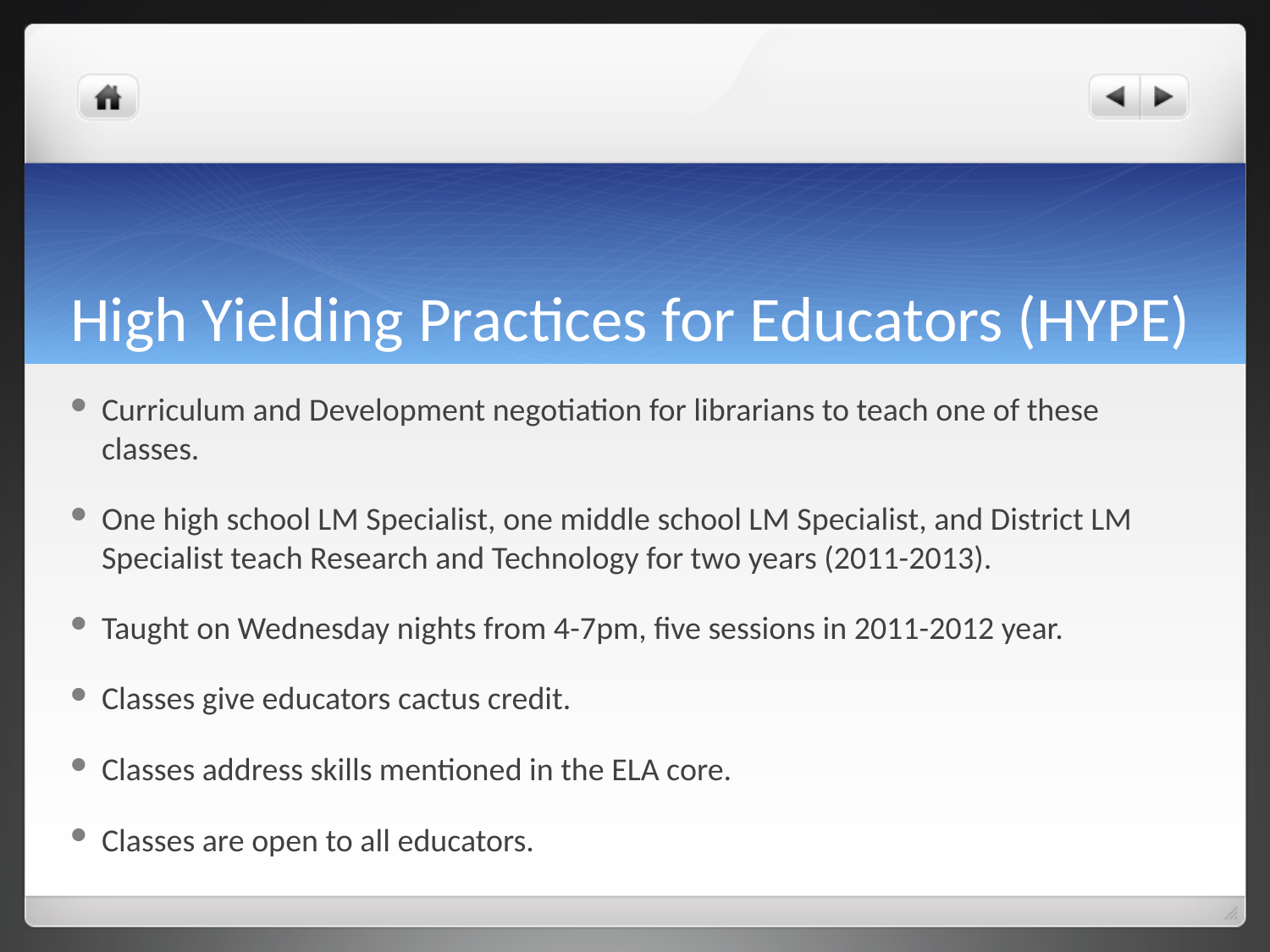

# High Yielding Practices for Educators (HYPE)
Curriculum and Development negotiation for librarians to teach one of these classes.
One high school LM Specialist, one middle school LM Specialist, and District LM Specialist teach Research and Technology for two years (2011-2013).
Taught on Wednesday nights from 4-7pm, five sessions in 2011-2012 year.
Classes give educators cactus credit.
Classes address skills mentioned in the ELA core.
Classes are open to all educators.